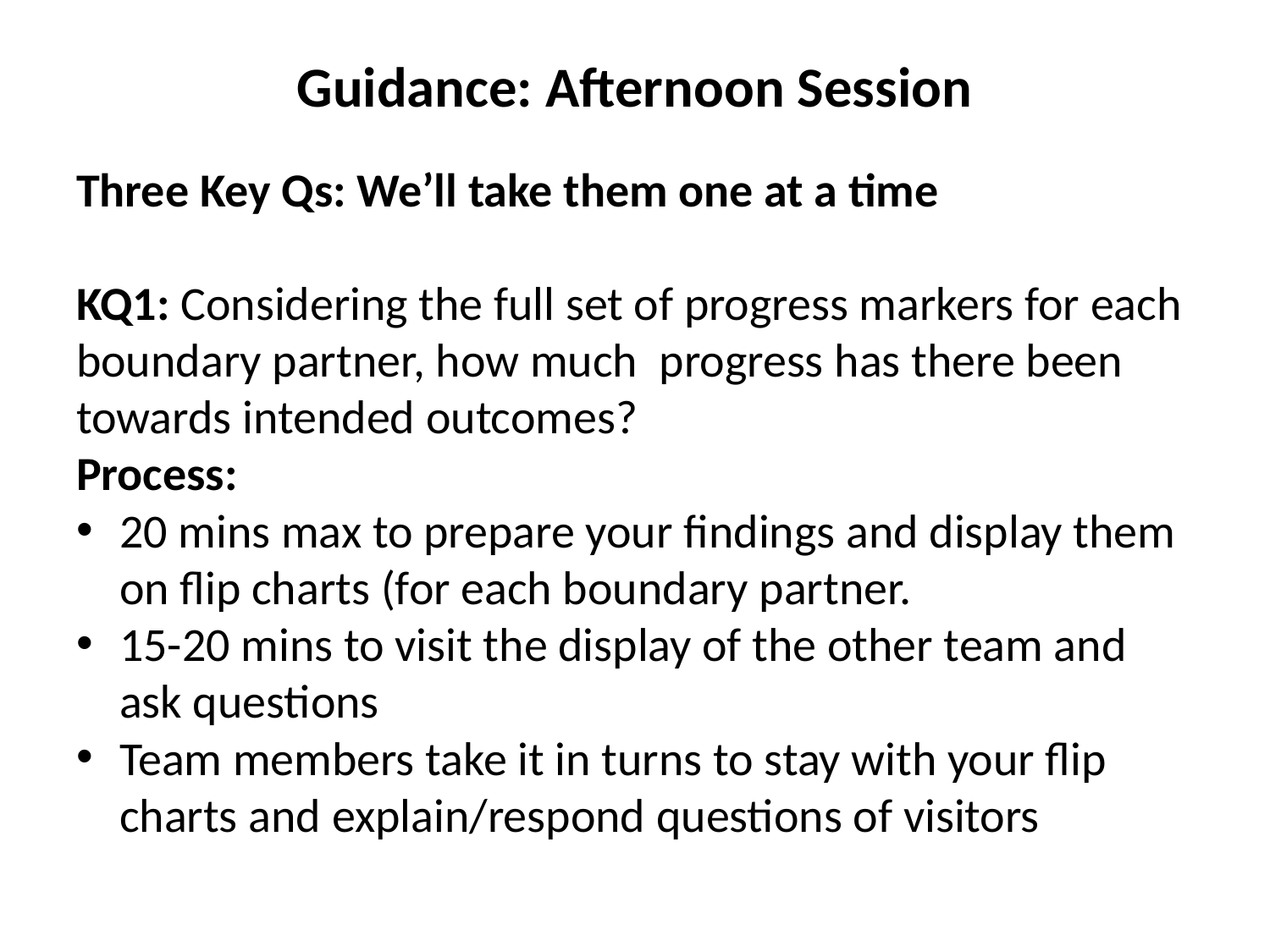

# Guidance: Afternoon Session
Three Key Qs: We’ll take them one at a time
KQ1: Considering the full set of progress markers for each boundary partner, how much  progress has there been towards intended outcomes?
Process:
20 mins max to prepare your findings and display them on flip charts (for each boundary partner.
15-20 mins to visit the display of the other team and ask questions
Team members take it in turns to stay with your flip charts and explain/respond questions of visitors